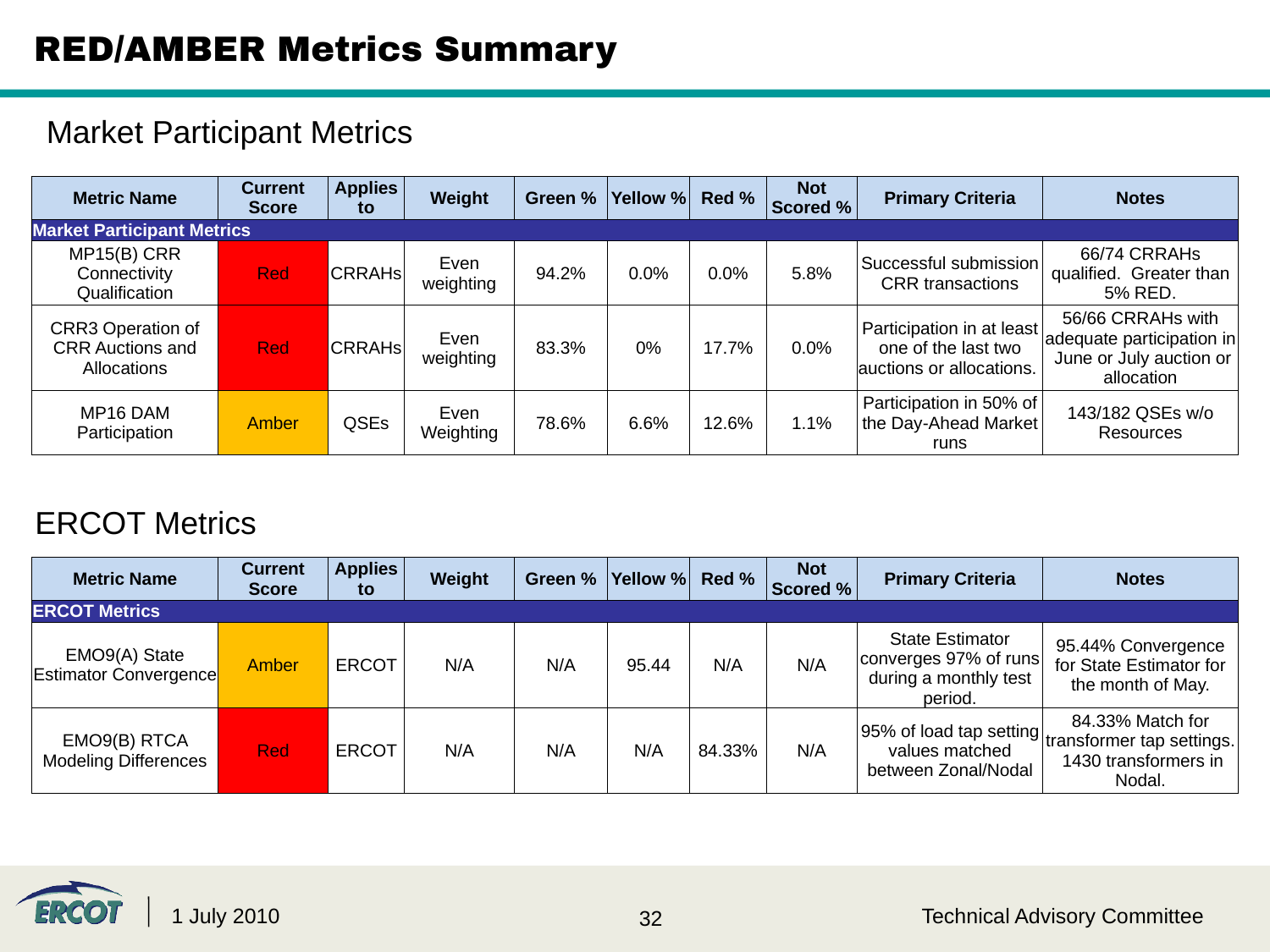

# RED/AMBER Metrics Summary
Market Participant Metrics
| Metric Name | Current Score | Applies to | Weight | Green % | Yellow % | Red % | Not Scored % | Primary Criteria | Notes |
| --- | --- | --- | --- | --- | --- | --- | --- | --- | --- |
| Market Participant Metrics |  |  |  |  |  |  |  |  |  |
| MP15(B) CRR Connectivity Qualification | Red | CRRAHs | Even weighting | 94.2% | 0.0% | 0.0% | 5.8% | Successful submission CRR transactions | 66/74 CRRAHs qualified. Greater than 5% RED. |
| CRR3 Operation of CRR Auctions and Allocations | Red | CRRAHs | Even weighting | 83.3% | 0% | 17.7% | 0.0% | Participation in at least one of the last two auctions or allocations. | 56/66 CRRAHs with adequate participation in June or July auction or allocation |
| MP16 DAM Participation | Amber | QSEs | Even Weighting | 78.6% | 6.6% | 12.6% | 1.1% | Participation in 50% of the Day-Ahead Market runs | 143/182 QSEs w/o Resources |
ERCOT Metrics
| Metric Name | Current Score | Applies to | Weight | Green % | Yellow % | Red % | Not Scored % | Primary Criteria | Notes |
| --- | --- | --- | --- | --- | --- | --- | --- | --- | --- |
| ERCOT Metrics |  |  |  |  |  |  |  |  |  |
| EMO9(A) State Estimator Convergence | Amber | ERCOT | N/A | N/A | 95.44 | N/A | N/A | State Estimator converges 97% of runs during a monthly test period. | 95.44% Convergence for State Estimator for the month of May. |
| EMO9(B) RTCA Modeling Differences | Red | ERCOT | N/A | N/A | N/A | 84.33% | N/A | 95% of load tap setting values matched between Zonal/Nodal | 84.33% Match for transformer tap settings. 1430 transformers in Nodal. |
1 July 2010
Technical Advisory Committee